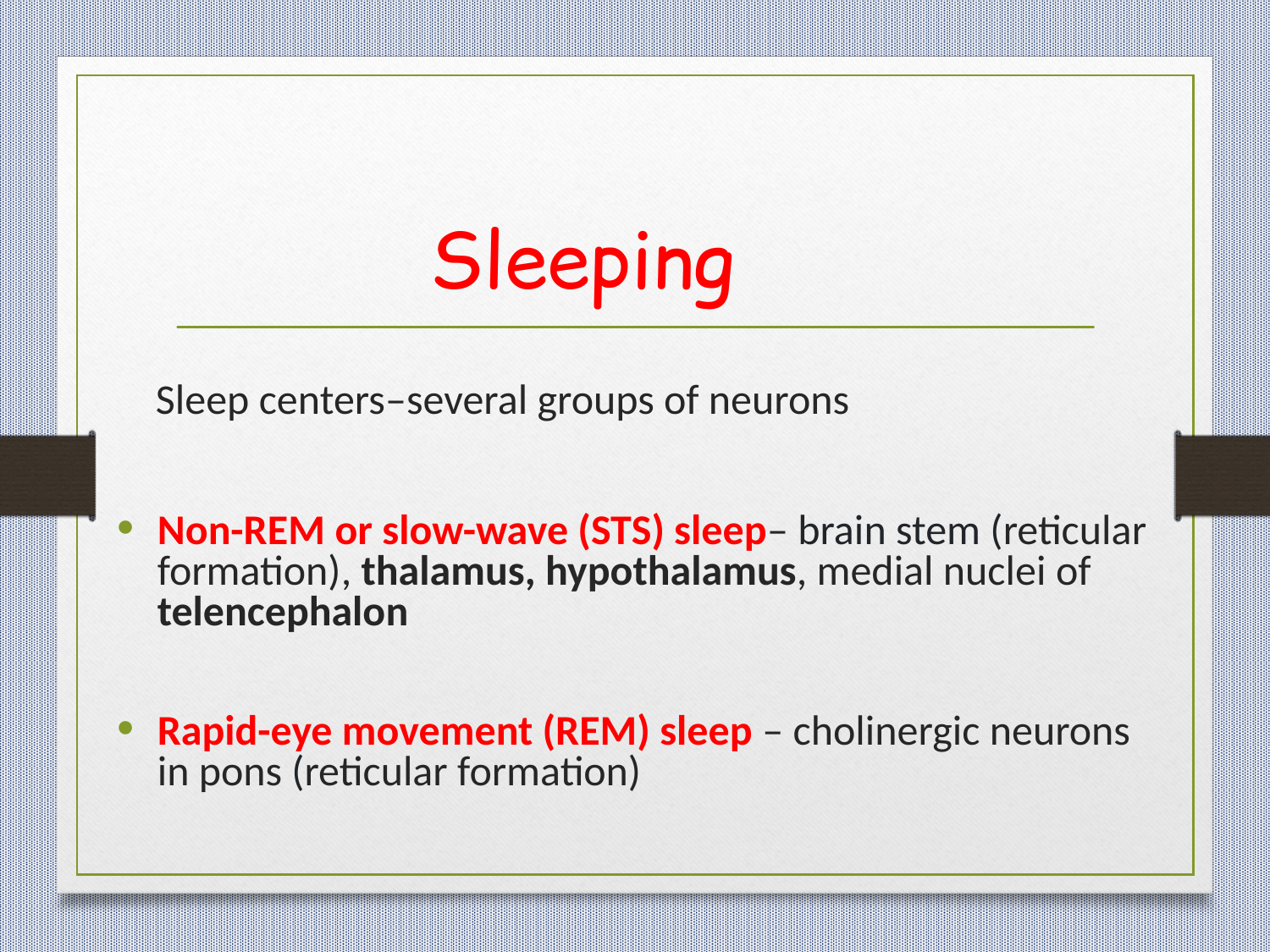

# Sleeping
    Sleep centers–several groups of neurons

Non-REM or slow-wave (STS) sleep– brain stem (reticular formation), thalamus, hypothalamus, medial nuclei of telencephalon

Rapid-eye movement (REM) sleep – cholinergic neurons in pons (reticular formation)